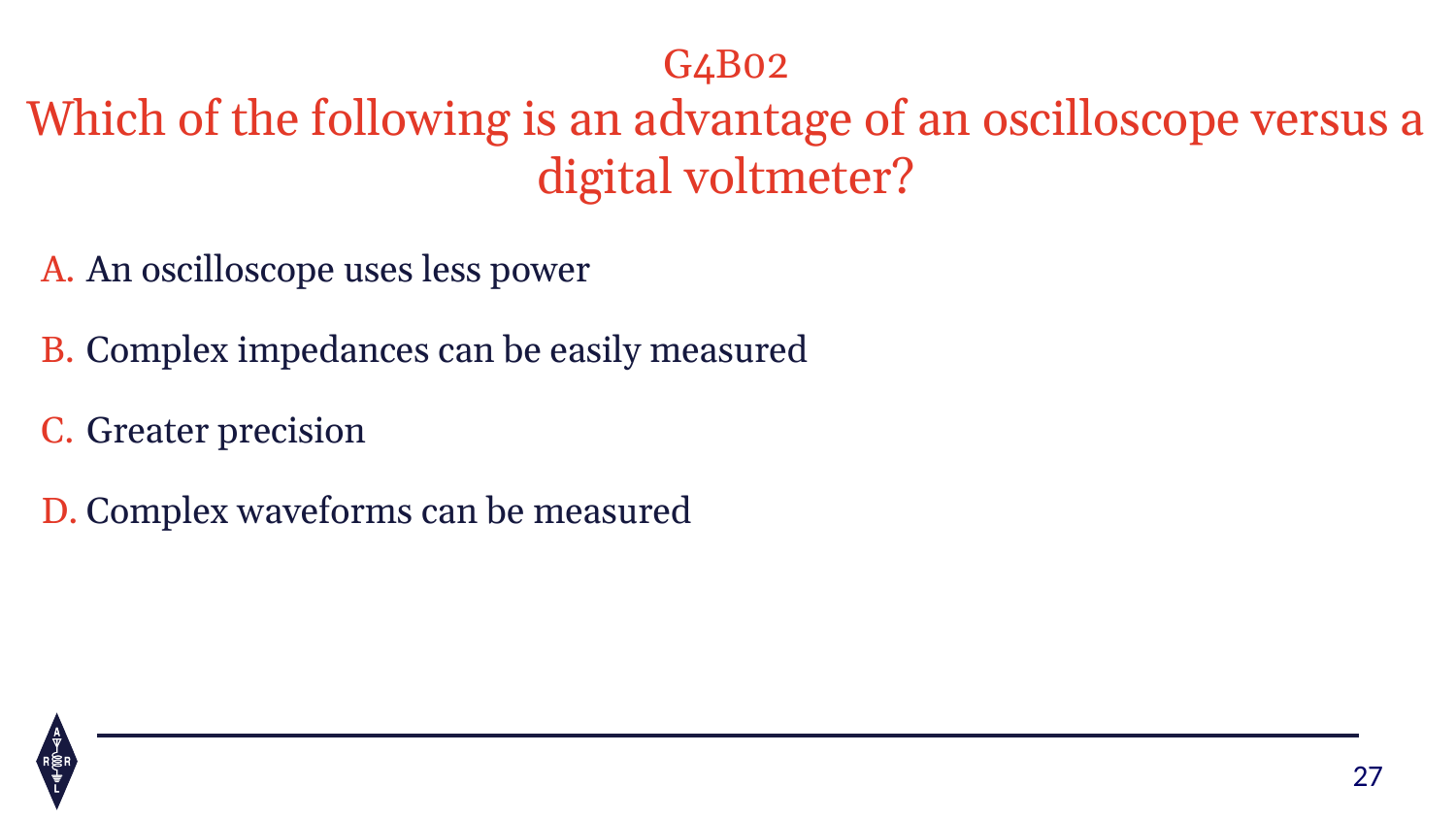

G4B02
Which of the following is an advantage of an oscilloscope versus a digital voltmeter?
An oscilloscope uses less power
Complex impedances can be easily measured
Greater precision
Complex waveforms can be measured
27